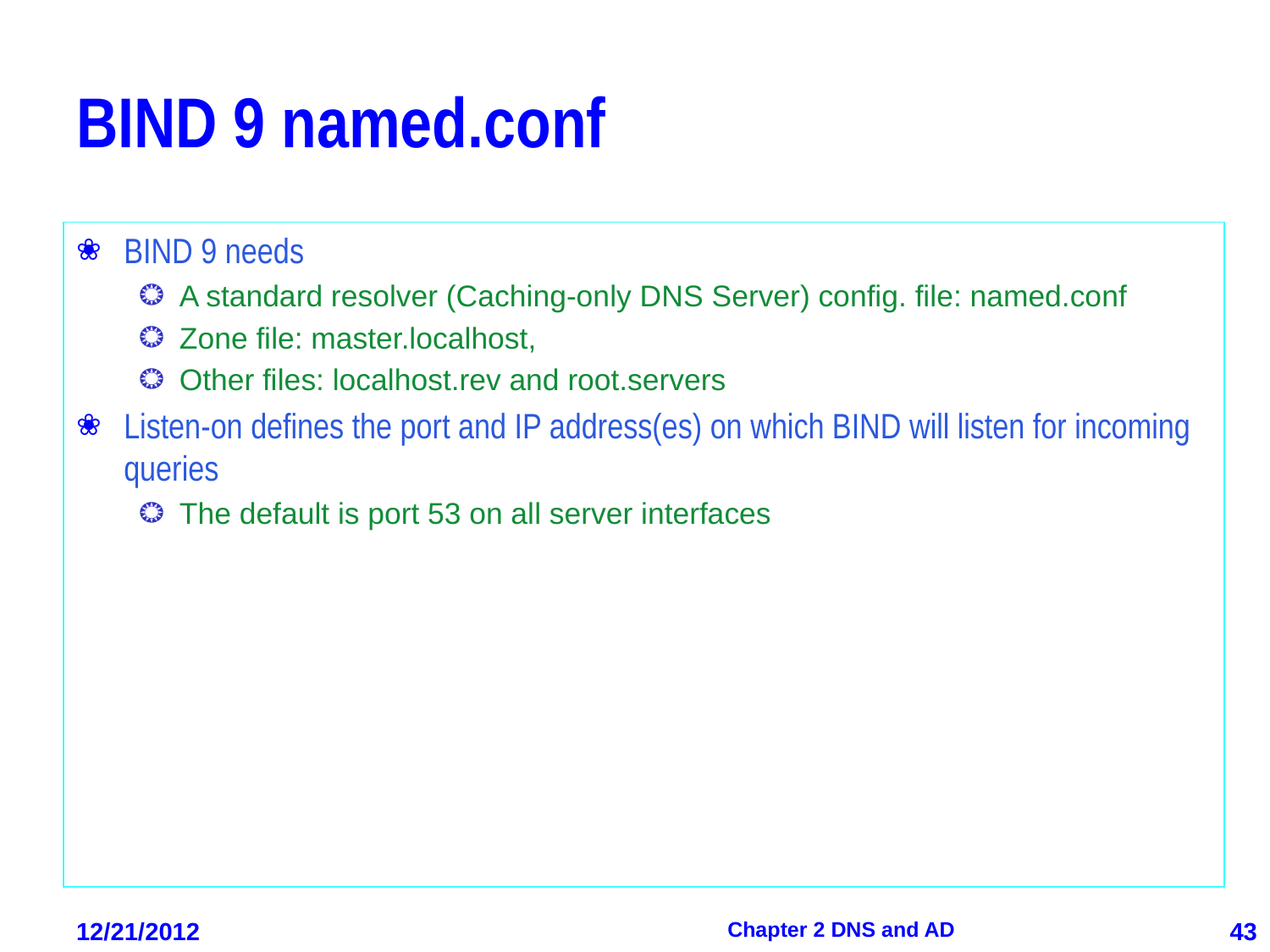

# BIND 9 named.conf
BIND 9 needs
A standard resolver (Caching-only DNS Server) config. file: named.conf
Zone file: master.localhost,
Other files: localhost.rev and root.servers
Listen-on defines the port and IP address(es) on which BIND will listen for incoming queries
The default is port 53 on all server interfaces

12/21/2012
Chapter 2 DNS and AD
43